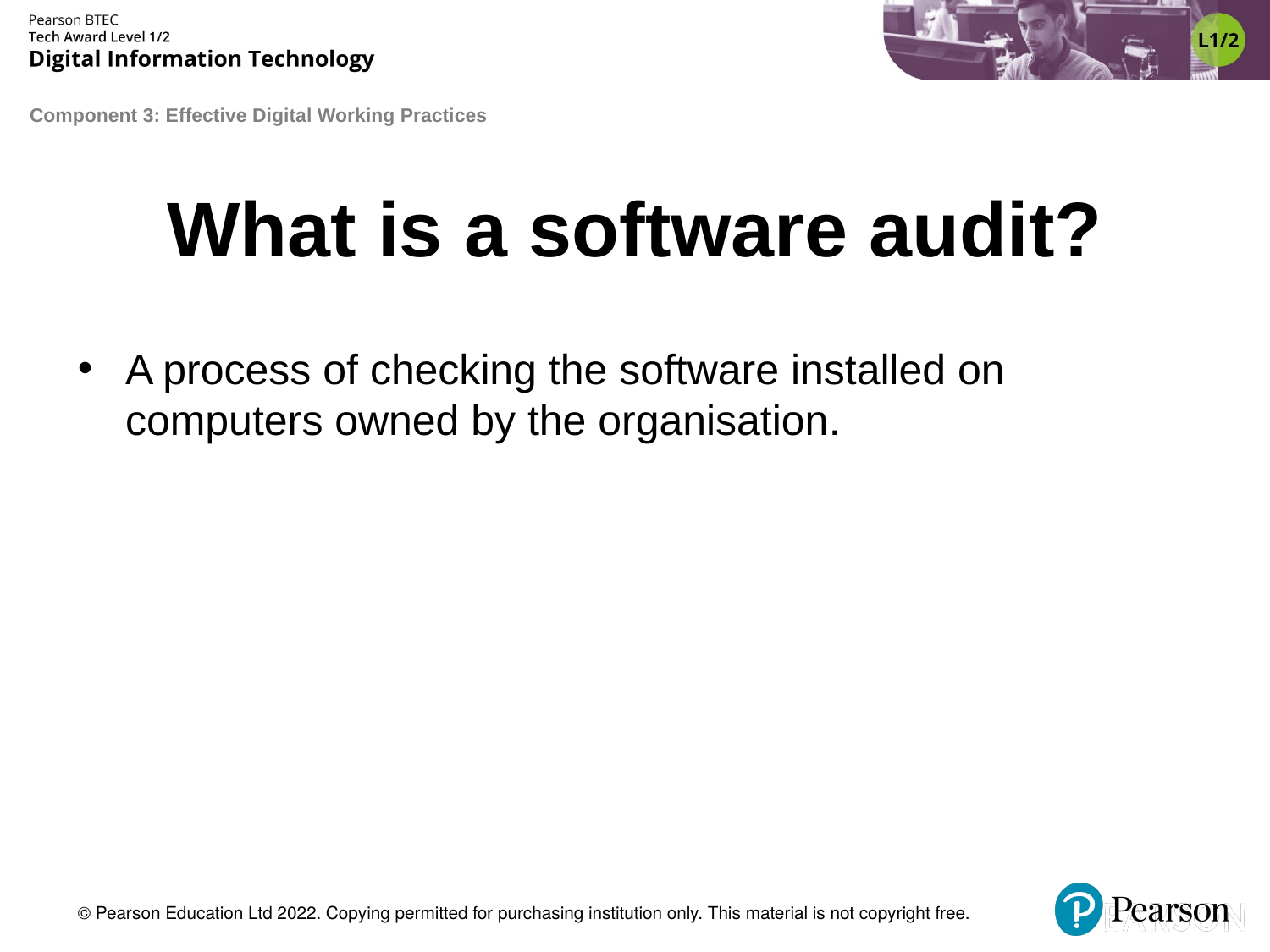

# What is a software audit?
A process of checking the software installed on computers owned by the organisation.
© Pearson Education Ltd 2022. Copying permitted for purchasing institution only. This material is not copyright free.